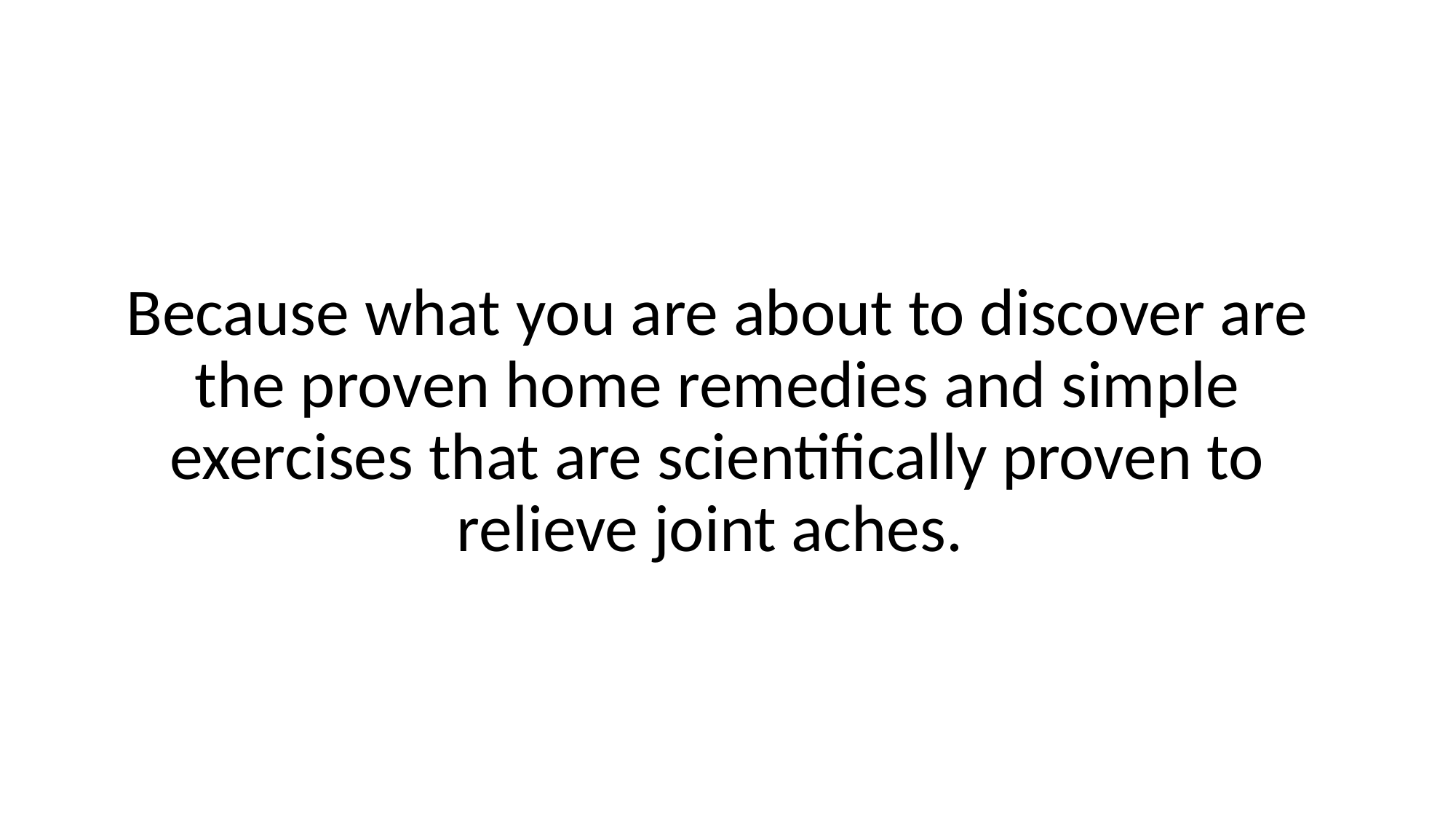

Because what you are about to discover are the proven home remedies and simple exercises that are scientifically proven to relieve joint aches.